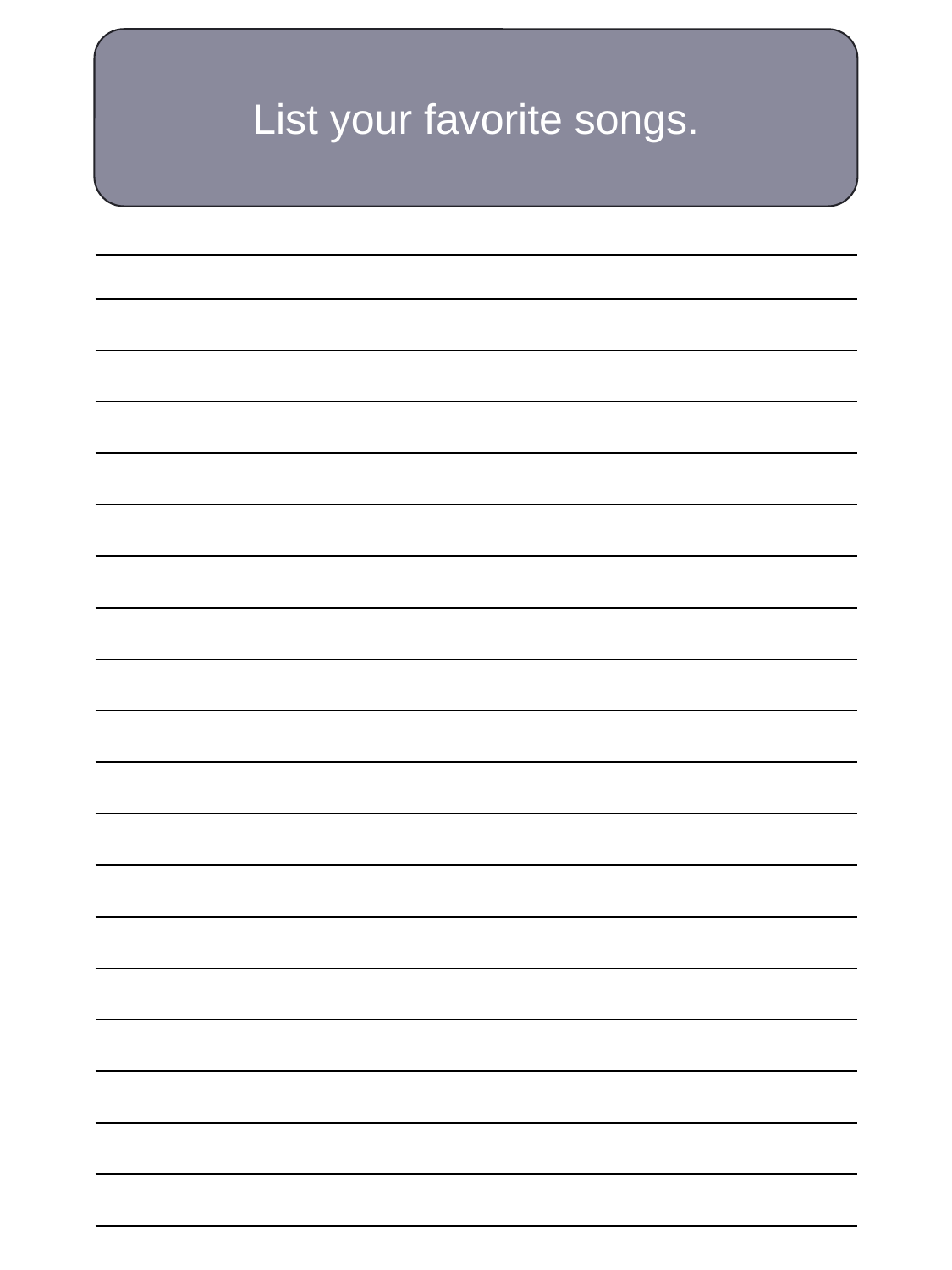

List your favorite songs.
|  |
| --- |
|  |
|  |
|  |
|  |
|  |
|  |
|  |
|  |
|  |
|  |
|  |
|  |
|  |
|  |
|  |
|  |
|  |
|  |